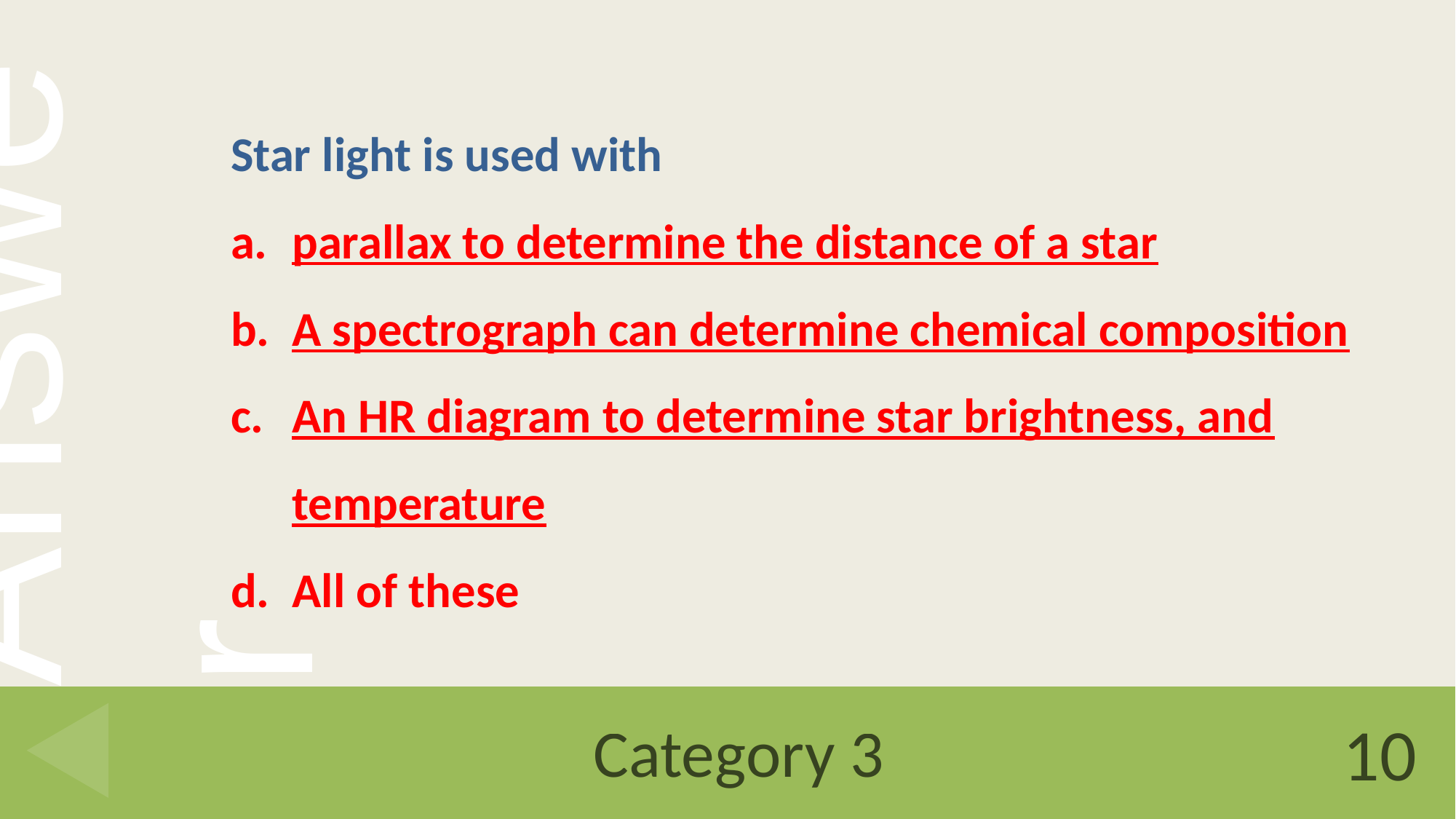

Star light is used with
parallax to determine the distance of a star
A spectrograph can determine chemical composition
An HR diagram to determine star brightness, and temperature
All of these
# Category 3
10